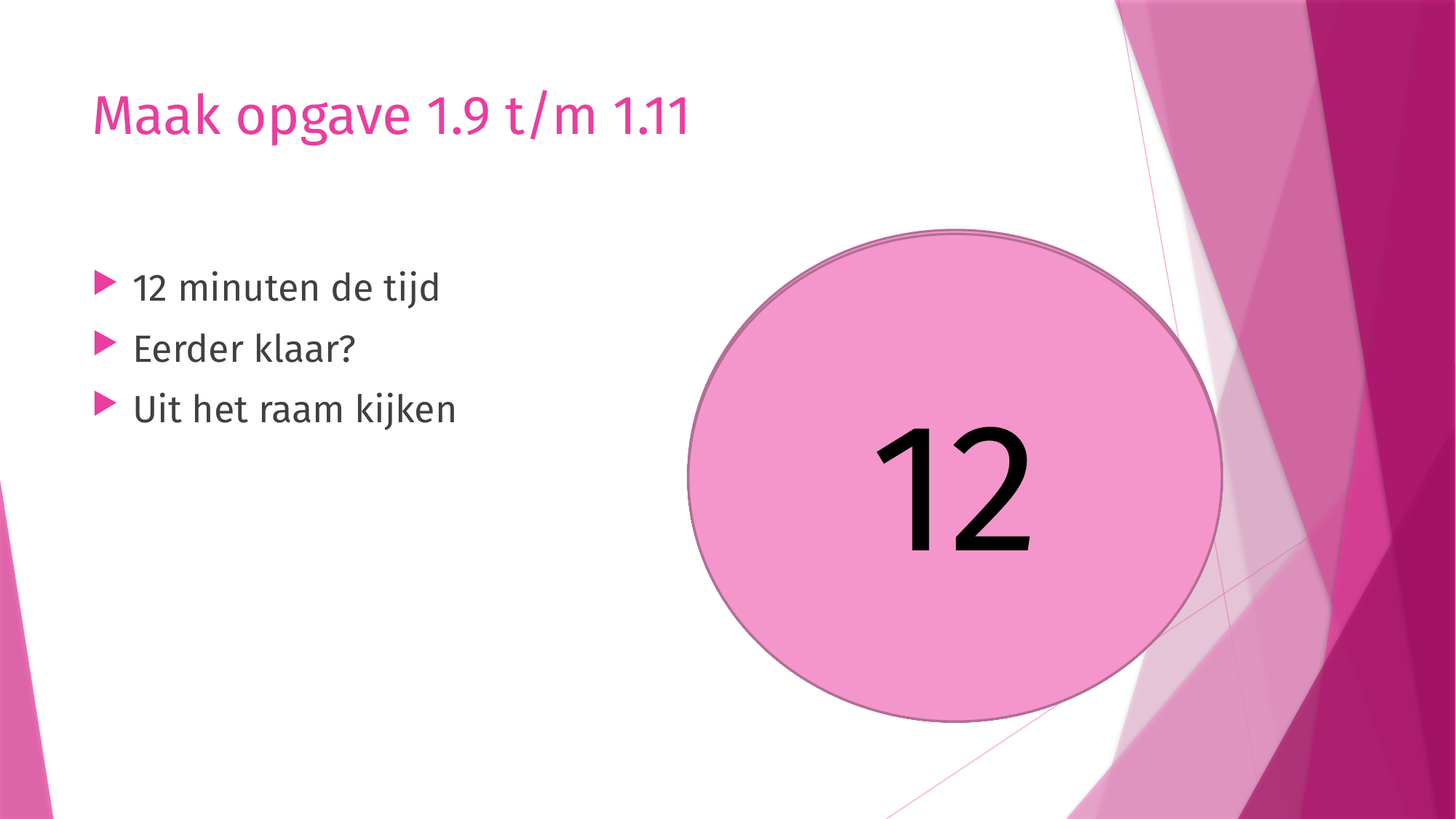

# Maak opgave 1.9 t/m 1.11
10
9
8
11
12
5
6
7
4
3
1
2
12 minuten de tijd
Eerder klaar?
Uit het raam kijken